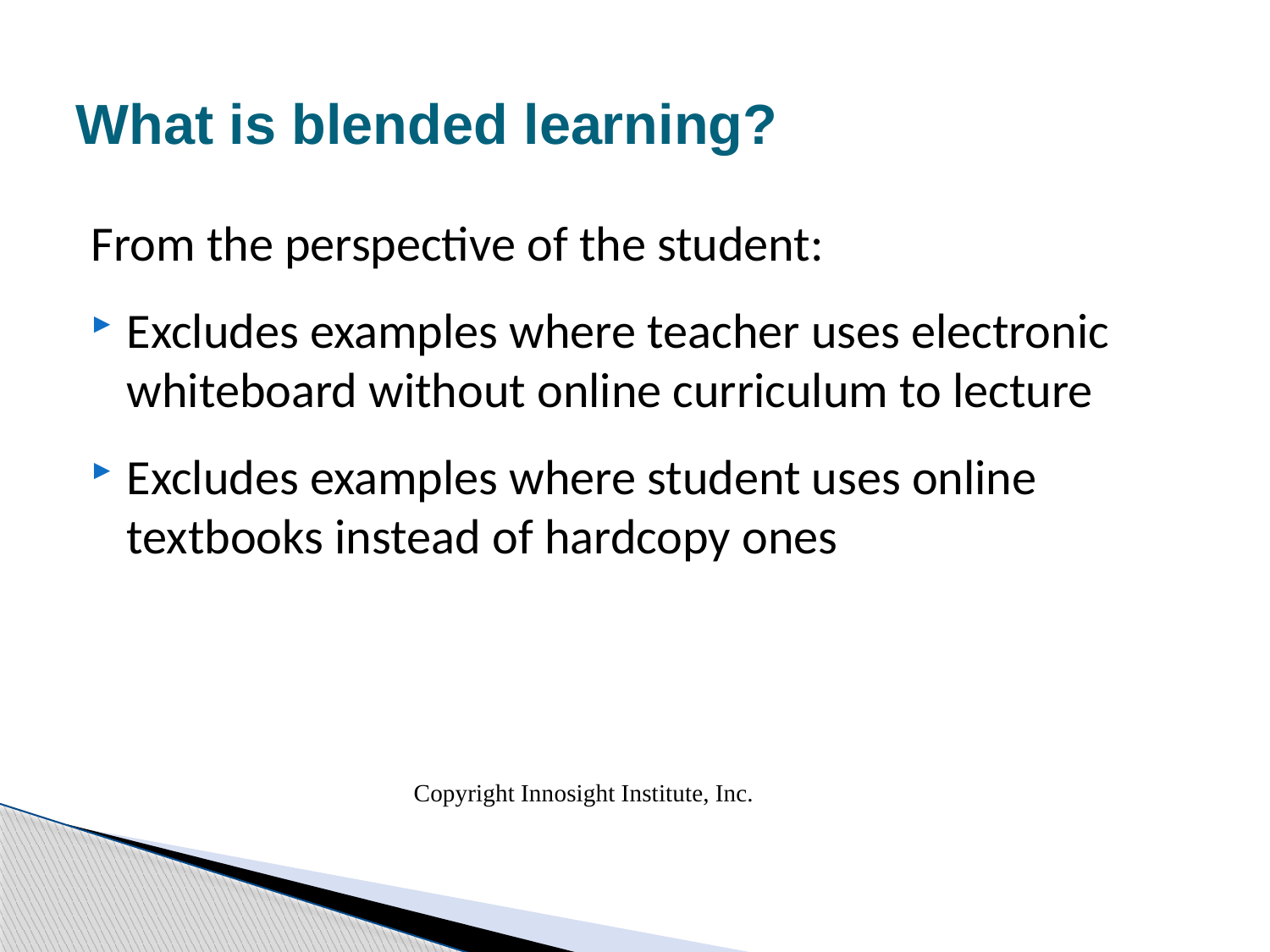

# What is blended learning?
From the perspective of the student:
Excludes examples where teacher uses electronic whiteboard without online curriculum to lecture
Excludes examples where student uses online textbooks instead of hardcopy ones

Copyright Innosight Institute, Inc.